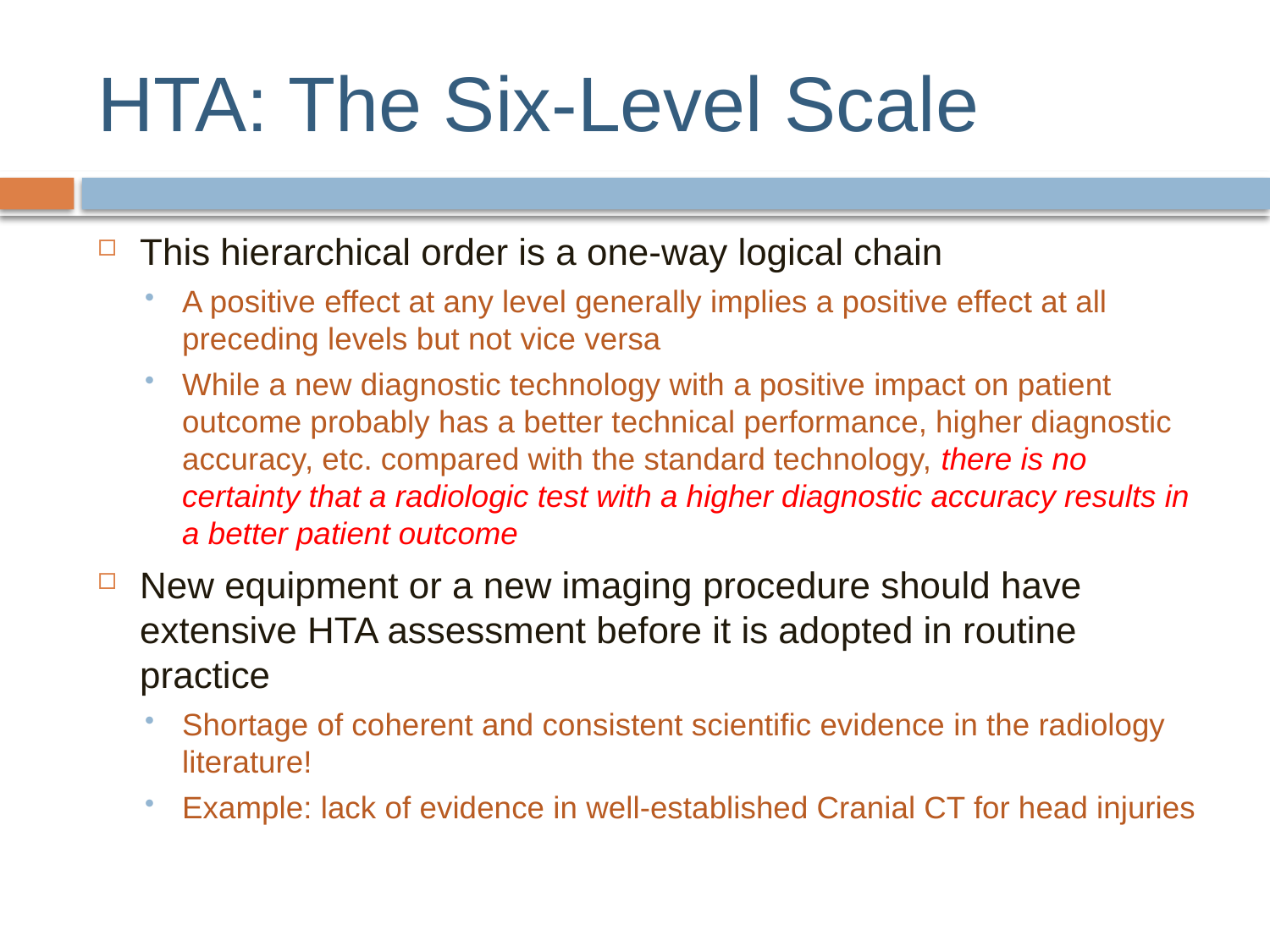

# HTA: The Six-Level Scale
This hierarchical order is a one-way logical chain
A positive effect at any level generally implies a positive effect at all preceding levels but not vice versa
While a new diagnostic technology with a positive impact on patient outcome probably has a better technical performance, higher diagnostic accuracy, etc. compared with the standard technology, there is no certainty that a radiologic test with a higher diagnostic accuracy results in a better patient outcome
New equipment or a new imaging procedure should have extensive HTA assessment before it is adopted in routine practice
Shortage of coherent and consistent scientific evidence in the radiology literature!
Example: lack of evidence in well-established Cranial CT for head injuries